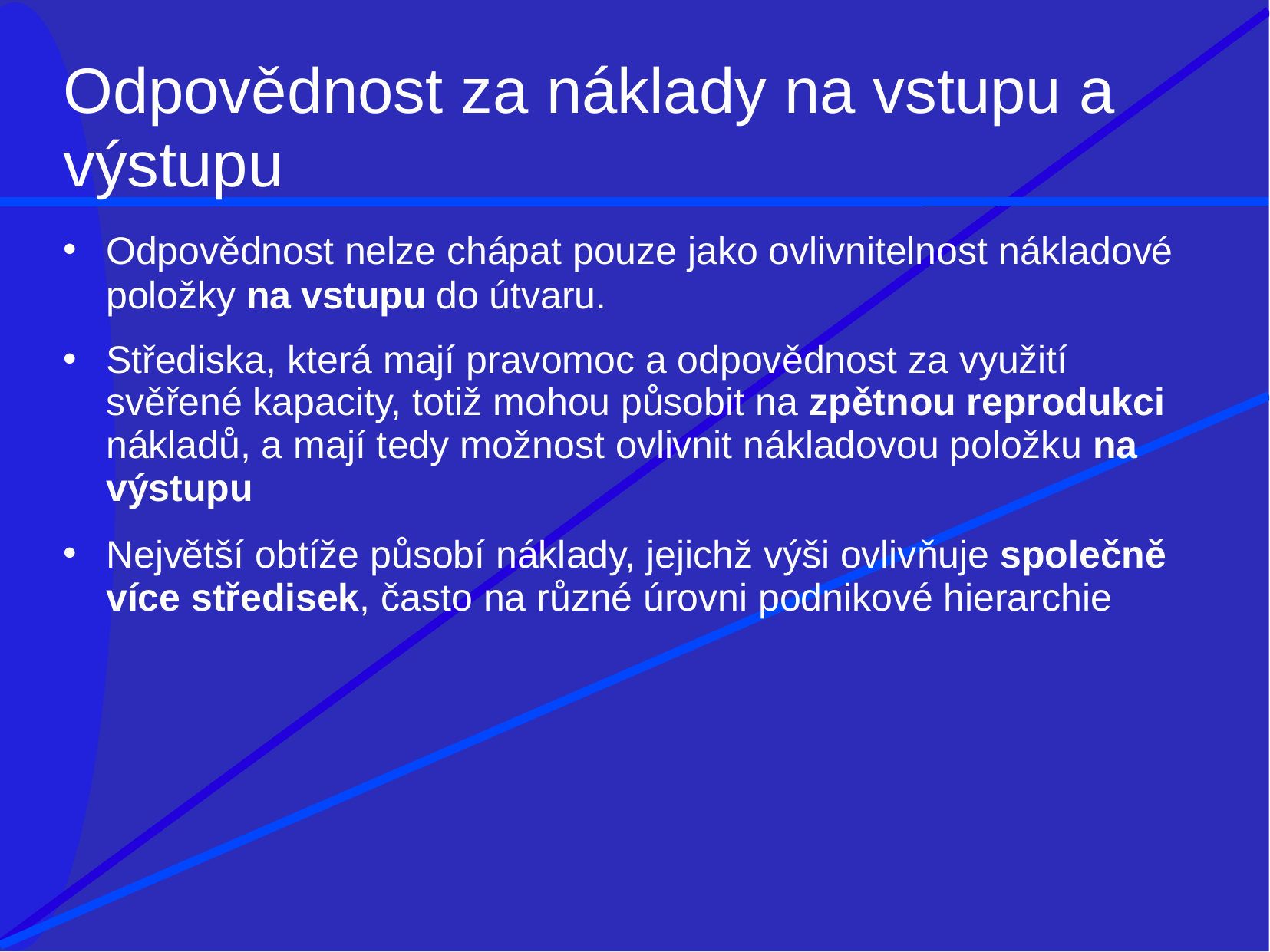

# Odpovědnost za náklady na vstupu a
výstupu
Odpovědnost nelze chápat pouze jako ovlivnitelnost nákladové
položky na vstupu do útvaru.
Střediska, která mají pravomoc a odpovědnost za využití svěřené kapacity, totiž mohou působit na zpětnou reprodukci nákladů, a mají tedy možnost ovlivnit nákladovou položku na výstupu
Největší obtíže působí náklady, jejichž výši ovlivňuje společně více středisek, často na různé úrovni podnikové hierarchie